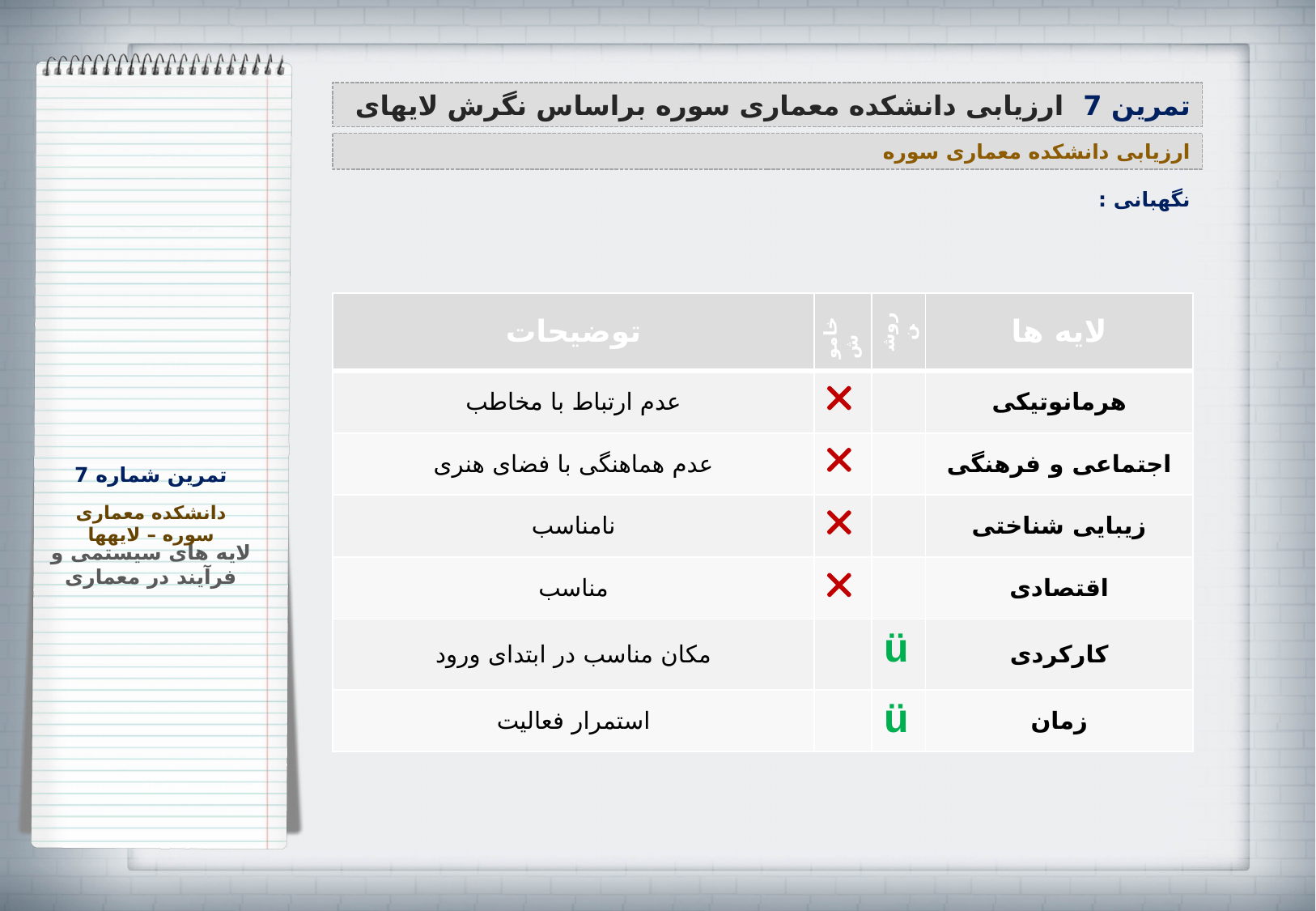

تمرین 7  ارزیابی دانشکده معماری سوره براساس نگرش لایه‏ای
ارزیابی دانشکده معماری سوره
نگهبانی :
| توضیحات | خاموش | روشن | لایه ها |
| --- | --- | --- | --- |
| عدم ارتباط با مخاطب |  |  | هرمانوتیکی |
| عدم هماهنگی با فضای هنری |  |  | اجتماعی و فرهنگی |
| نامناسب |  |  | زیبایی شناختی |
| مناسب |  |  | اقتصادی |
| مکان مناسب در ابتدای ورود |  | ü | کارکردی |
| استمرار فعالیت |  | ü | زمان |

تمرین شماره 7
دانشکده معماری سوره – لایه‏ها

لایه های سیستمی و فرآیند در معماری